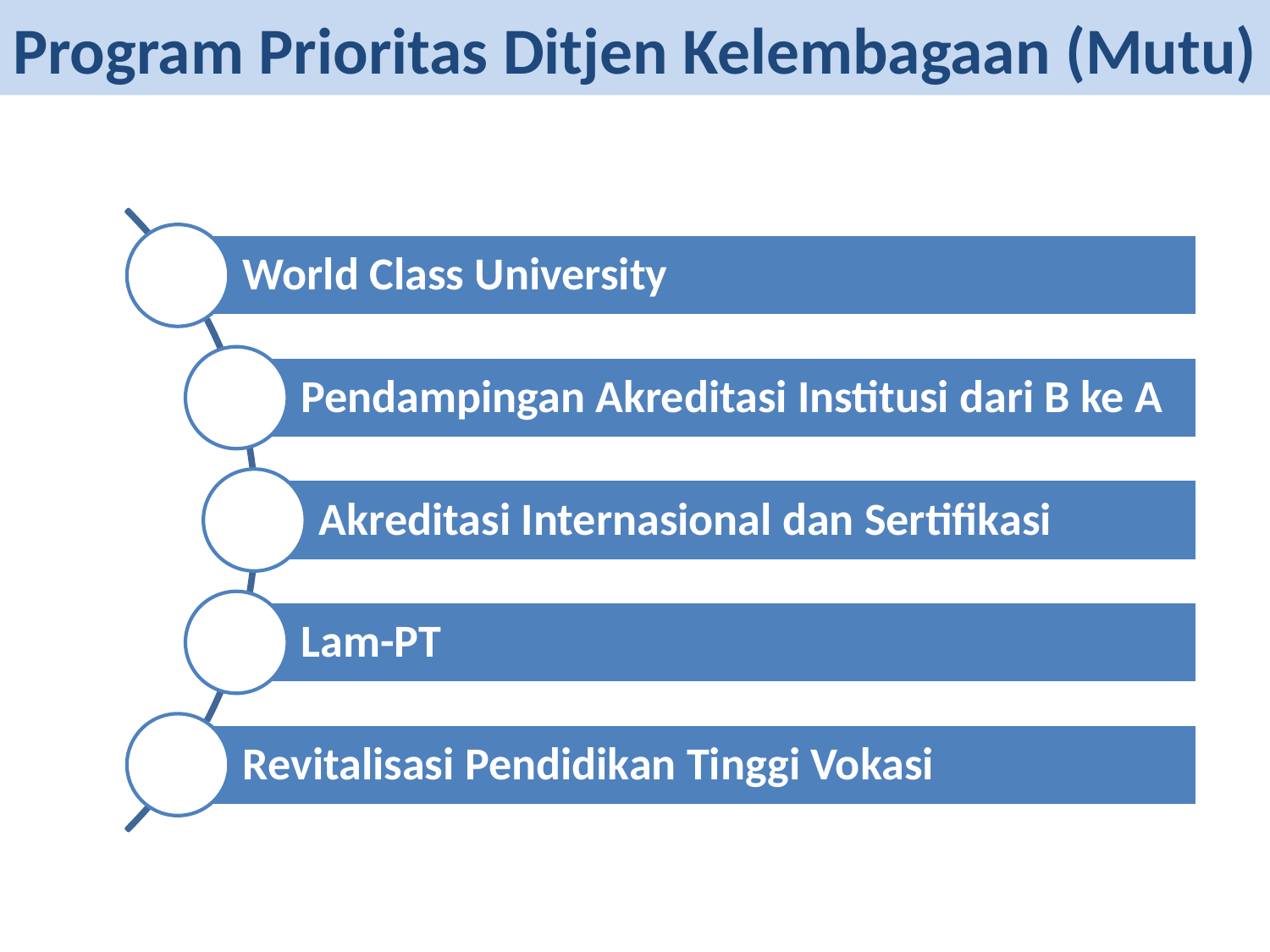

Program Prioritas Ditjen Kelembagaan (Mutu)
World Class University
Pendampingan Akreditasi Institusi dari B ke A
Akreditasi Internasional dan Sertifikasi
Lam-PT
Revitalisasi Pendidikan Tinggi Vokasi